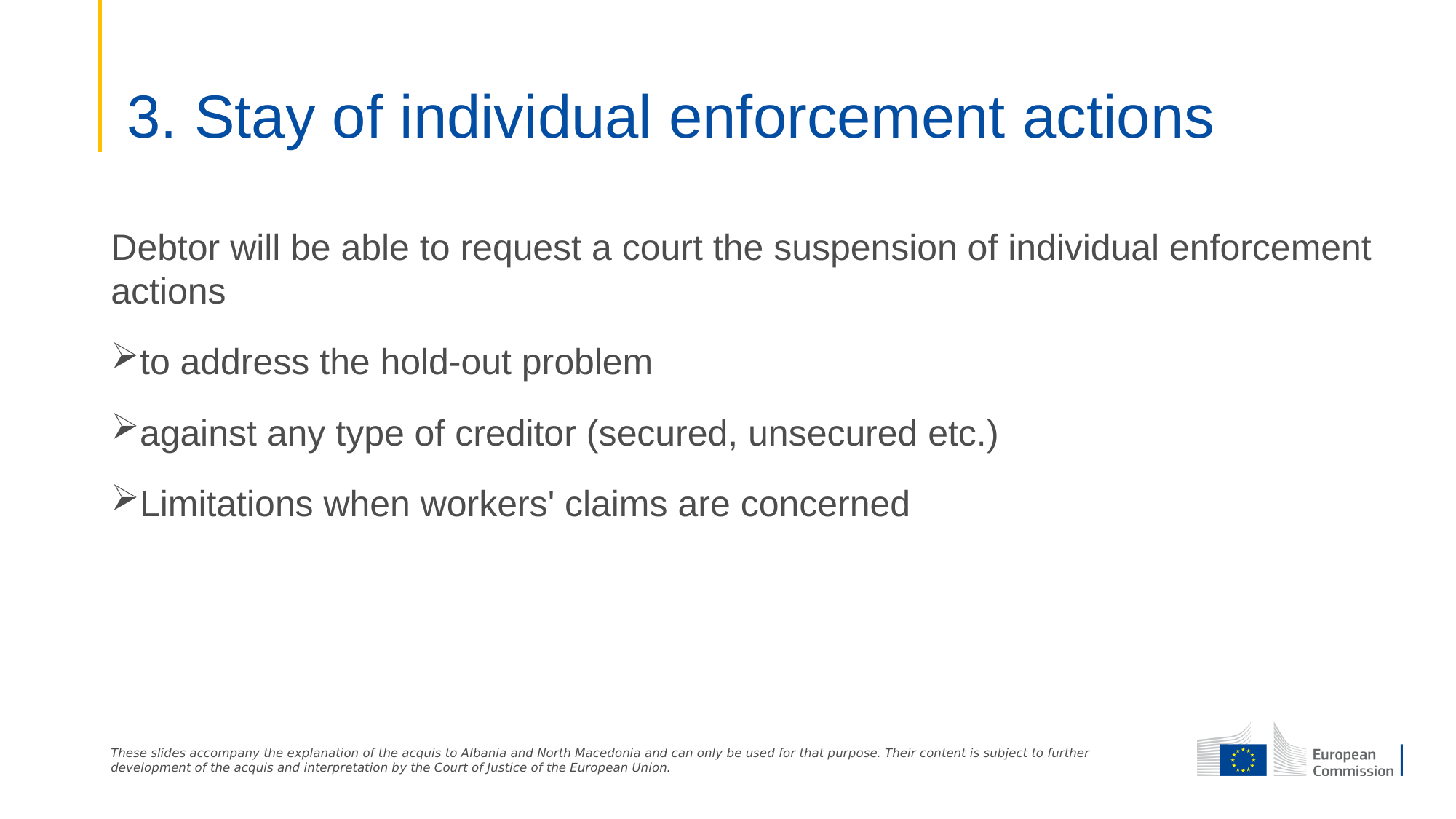

# 3. Stay of individual enforcement actions
Debtor will be able to request a court the suspension of individual enforcement actions
to address the hold-out problem
against any type of creditor (secured, unsecured etc.)
Limitations when workers' claims are concerned